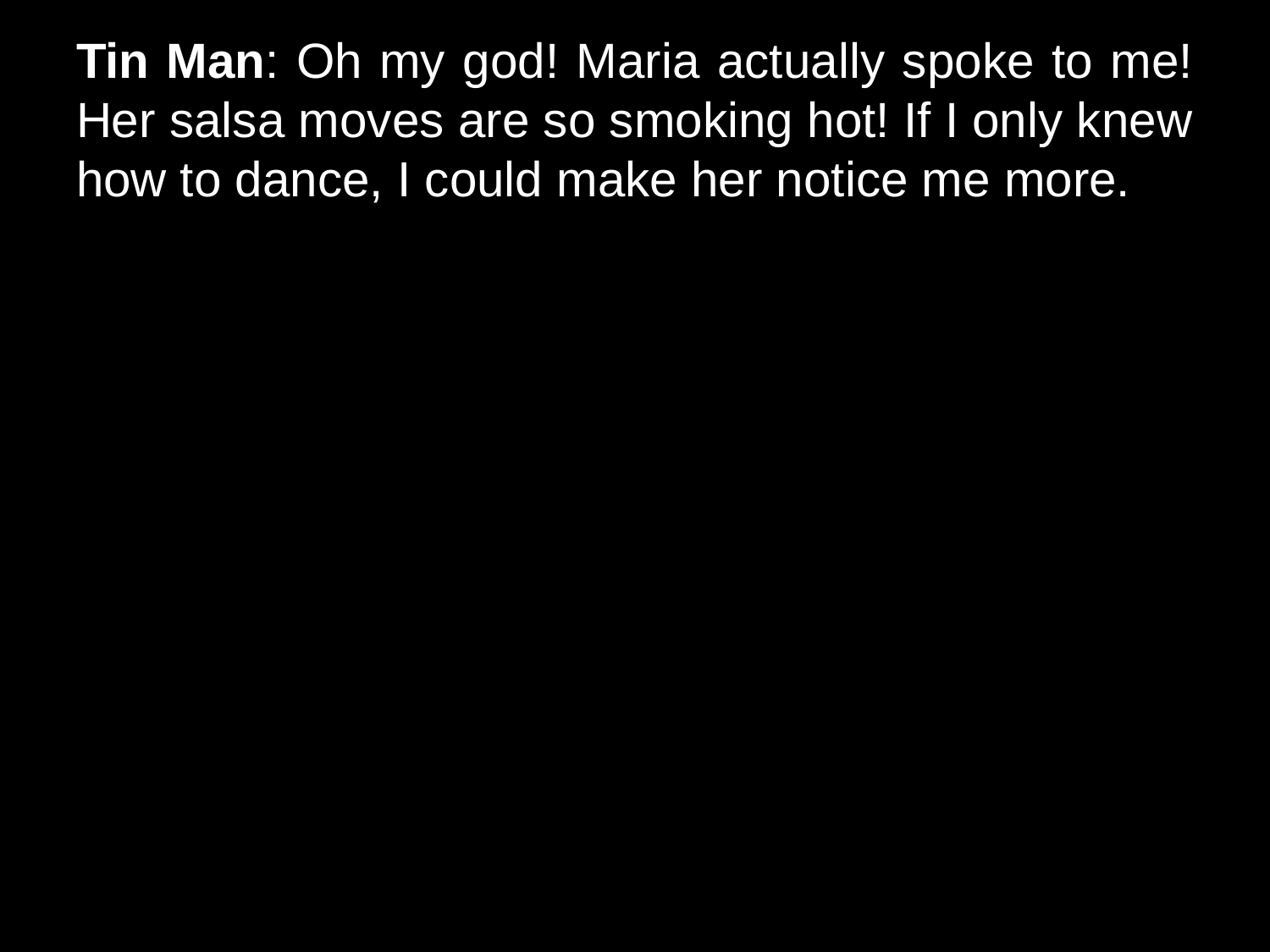

# Tin Man: Oh my god! Maria actually spoke to me! Her salsa moves are so smoking hot! If I only knew how to dance, I could make her notice me more.